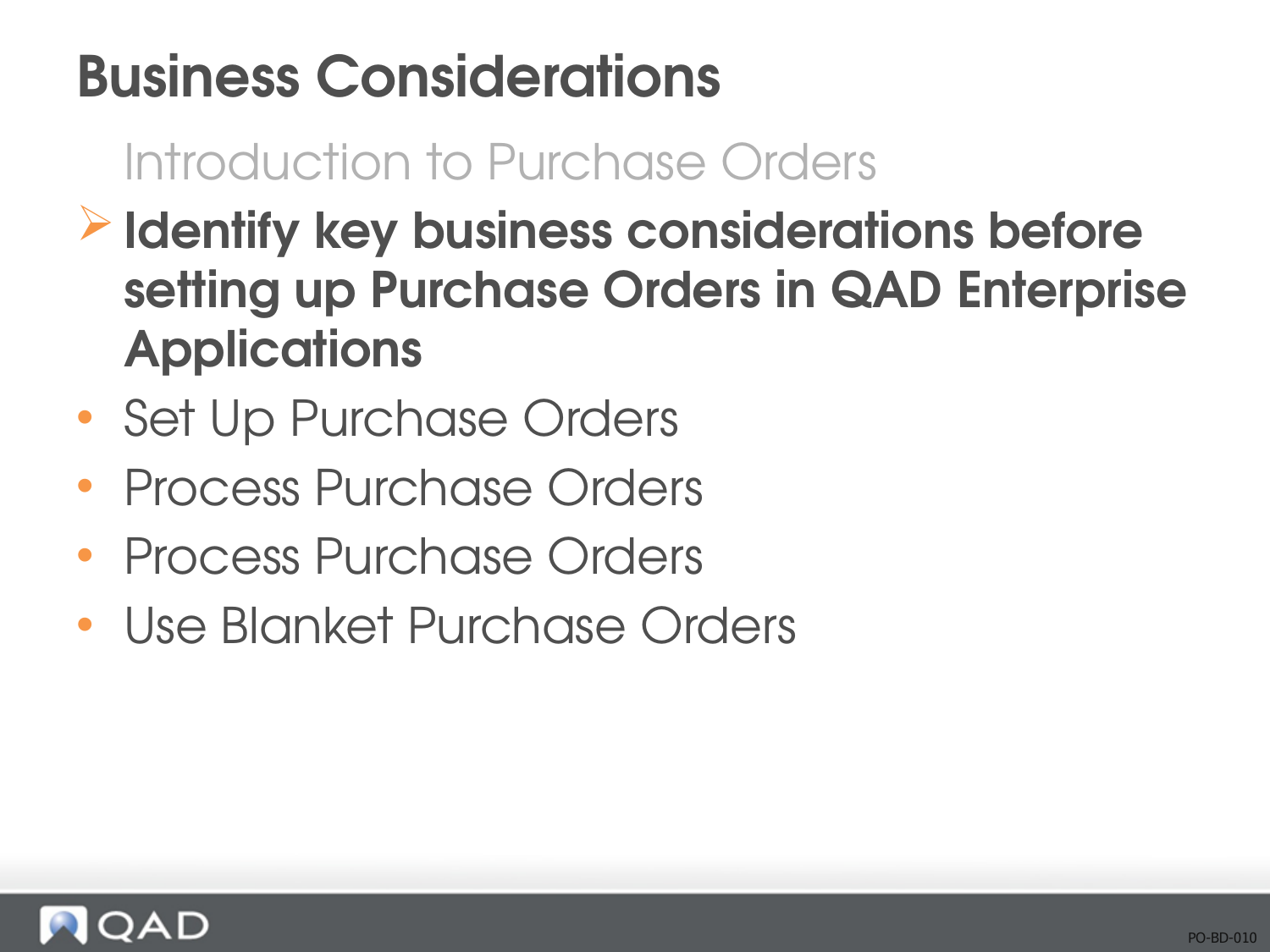

# Business Considerations
Introduction to Purchase Orders
Identify key business considerations before setting up Purchase Orders in QAD Enterprise Applications
Set Up Purchase Orders
Process Purchase Orders
Process Purchase Orders
Use Blanket Purchase Orders
PO-BD-010